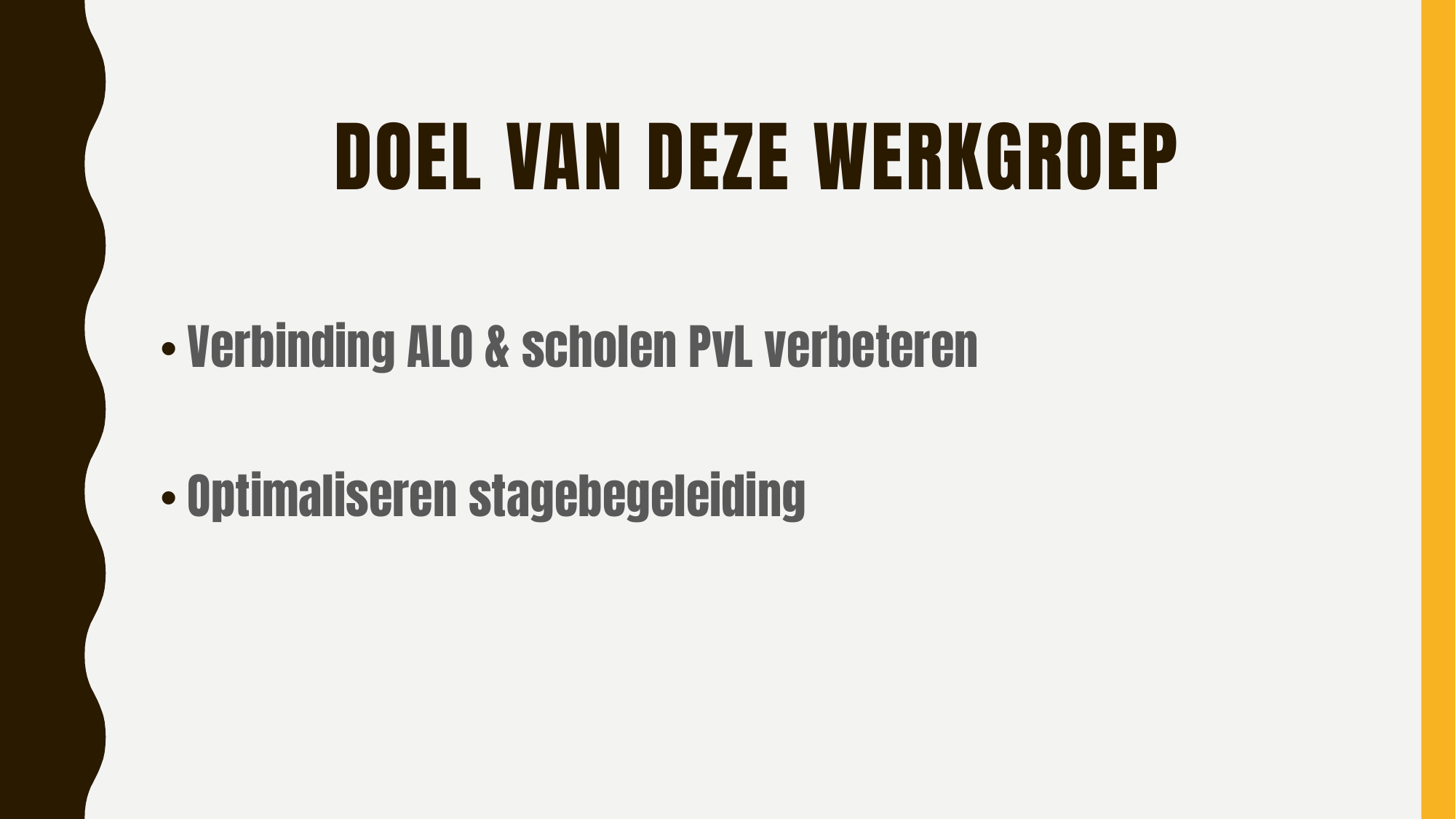

# Doel van deze werkgroep

Verbinding ALO & scholen PvL verbeteren

Optimaliseren stagebegeleiding